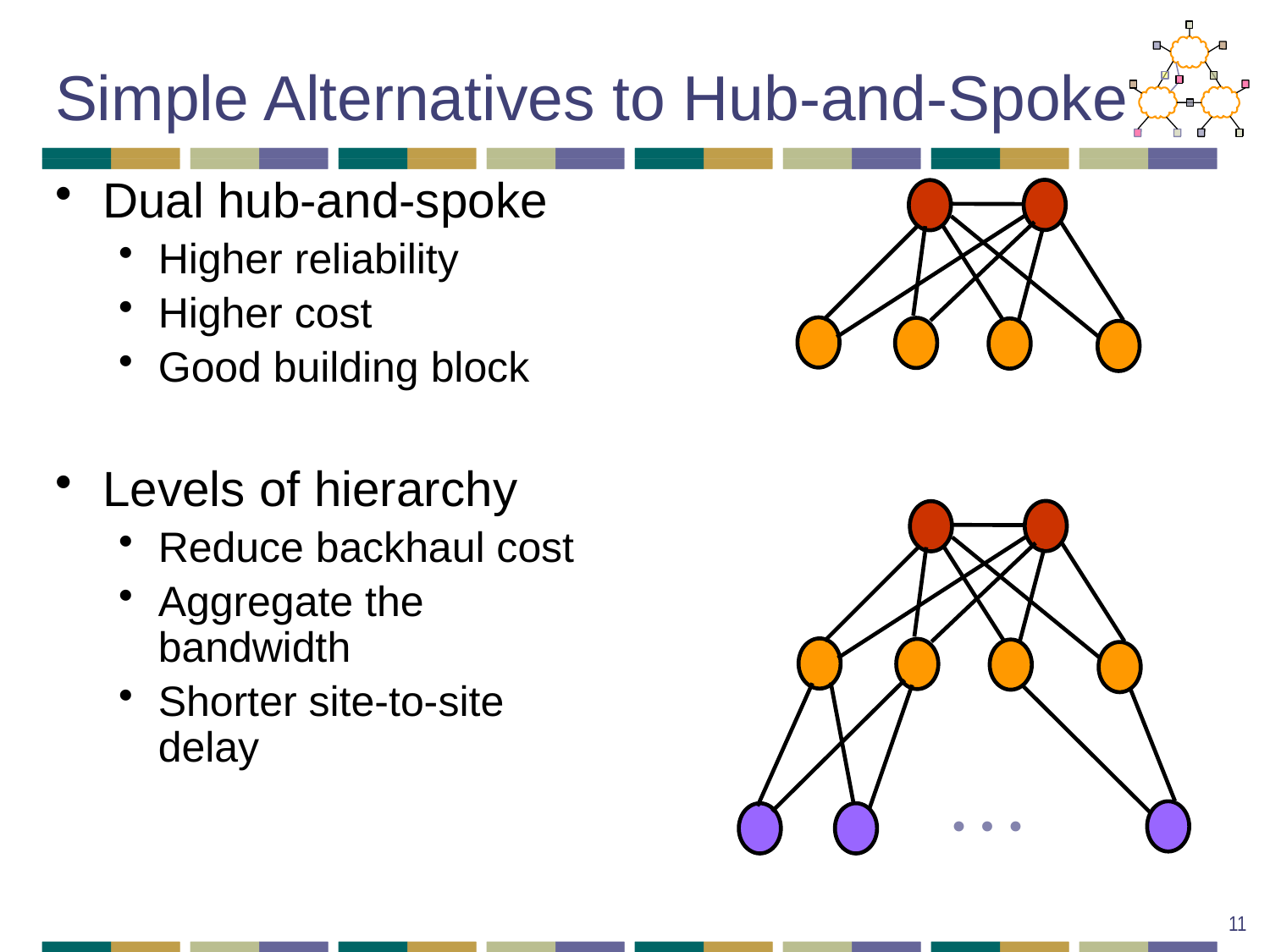

# Simple Alternatives to Hub-and-Spoke
Dual hub-and-spoke
Higher reliability
Higher cost
Good building block

Levels of hierarchy
Reduce backhaul cost
Aggregate the bandwidth
Shorter site-to-site delay

…

11